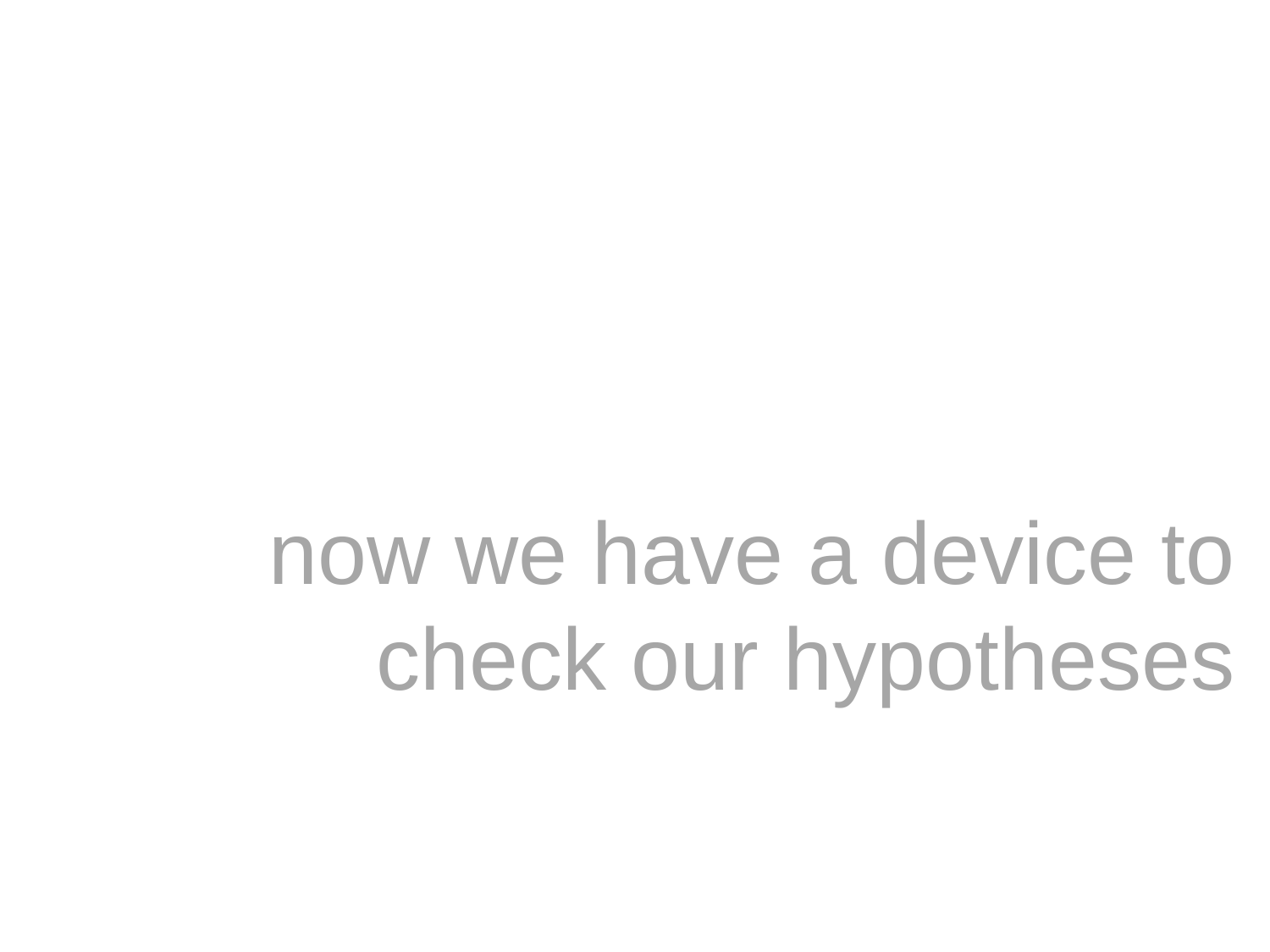

# now we have a device to check our hypotheses